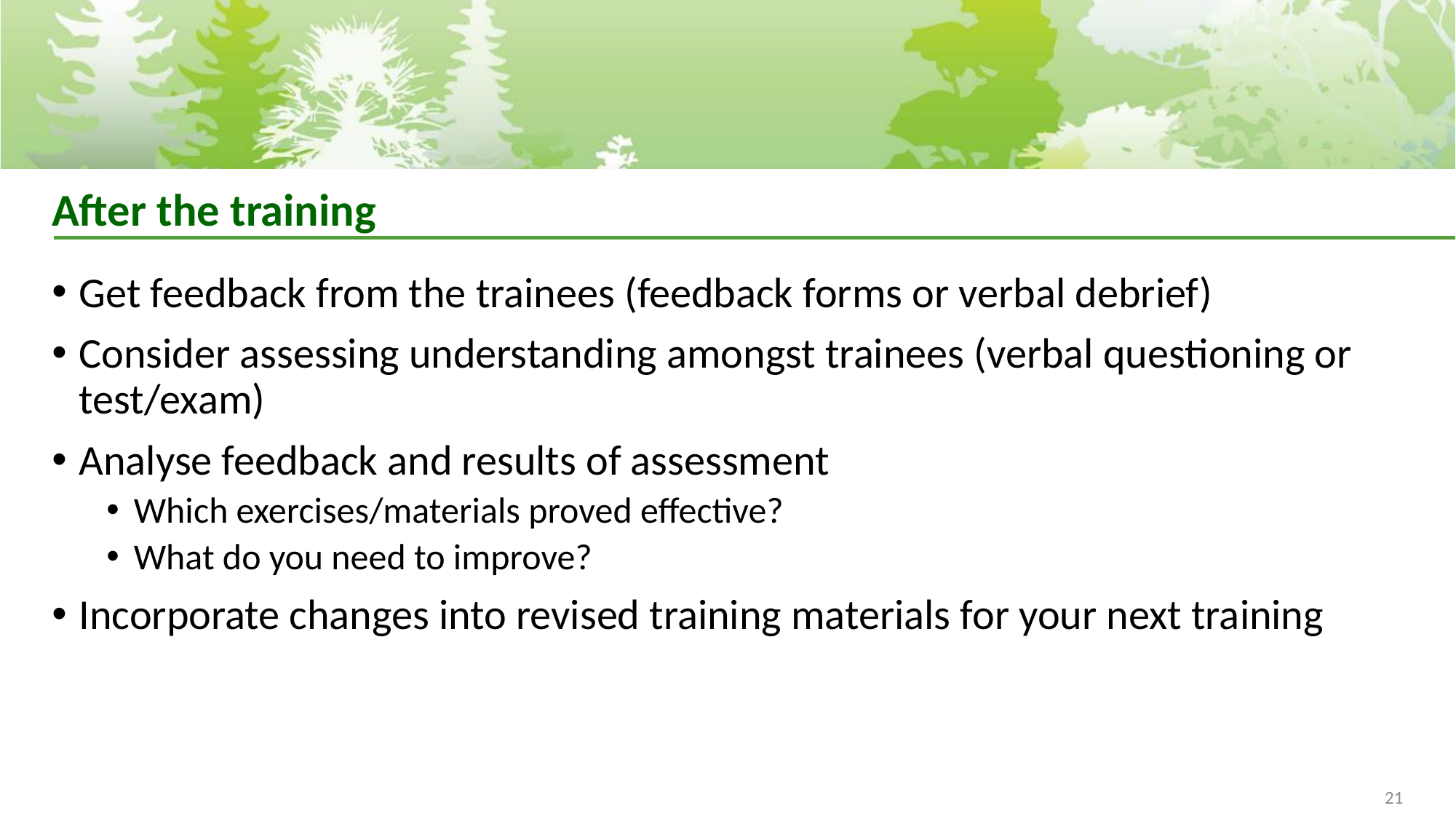

# After the training
Get feedback from the trainees (feedback forms or verbal debrief)
Consider assessing understanding amongst trainees (verbal questioning or test/exam)
Analyse feedback and results of assessment
Which exercises/materials proved effective?
What do you need to improve?
Incorporate changes into revised training materials for your next training

21